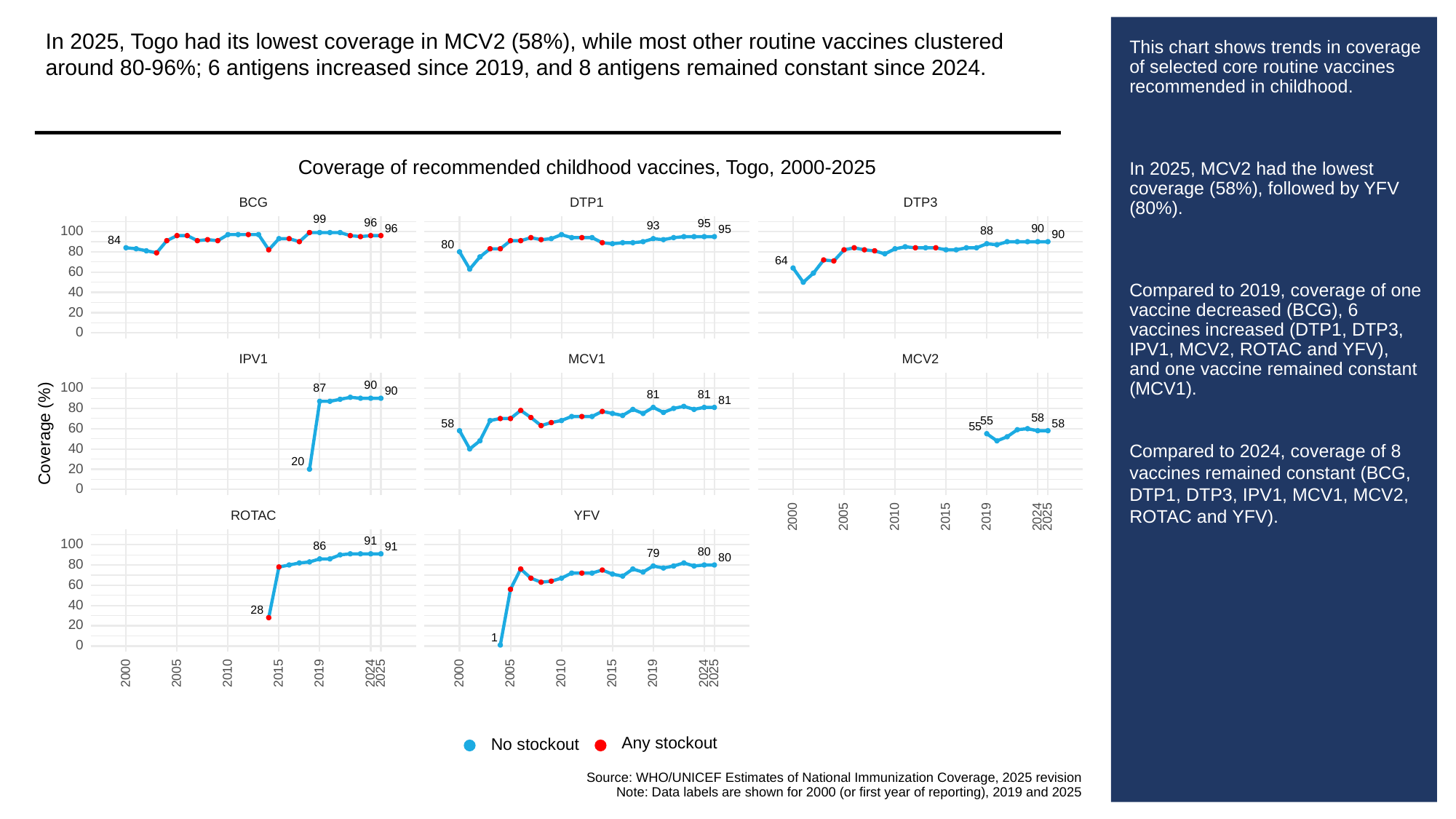

In 2025, Togo had its lowest coverage in MCV2 (58%), while most other routine vaccines clustered around 80-96%; 6 antigens increased since 2019, and 8 antigens remained constant since 2024.
# This chart shows trends in coverage of selected core routine vaccines recommended in childhood.

In 2025, MCV2 had the lowest coverage (58%), followed by YFV (80%).

Compared to 2019, coverage of one vaccine decreased (BCG), 6 vaccines increased (DTP1, DTP3, IPV1, MCV2, ROTAC and YFV), and one vaccine remained constant (MCV1).

Compared to 2024, coverage of 8 vaccines remained constant (BCG, DTP1, DTP3, IPV1, MCV1, MCV2, ROTAC and YFV).

Coverage of recommended childhood vaccines, Togo, 2000-2025
BCG
DTP3
DTP1
99

96
95

93
96
90
95
100
88

90

84

80

80

64

60

40

20

0

MCV1
MCV2
IPV1

90
100
87
90

81
81

81

80

58

55

58
58

55

60
Coverage (%)

40

20

20

0

ROTAC
YFV
2000
2005
2010
2015
2019
2024
2025

91
100
86
91

80
79

80

80

60

40

28

20

1

0

2000
2005
2010
2015
2019
2024
2025
2000
2005
2010
2015
2019
2024
2025
Any stockout
No stockout

Source: WHO/UNICEF Estimates of National Immunization Coverage, 2025 revision
Note: Data labels are shown for 2000 (or first year of reporting), 2019 and 2025